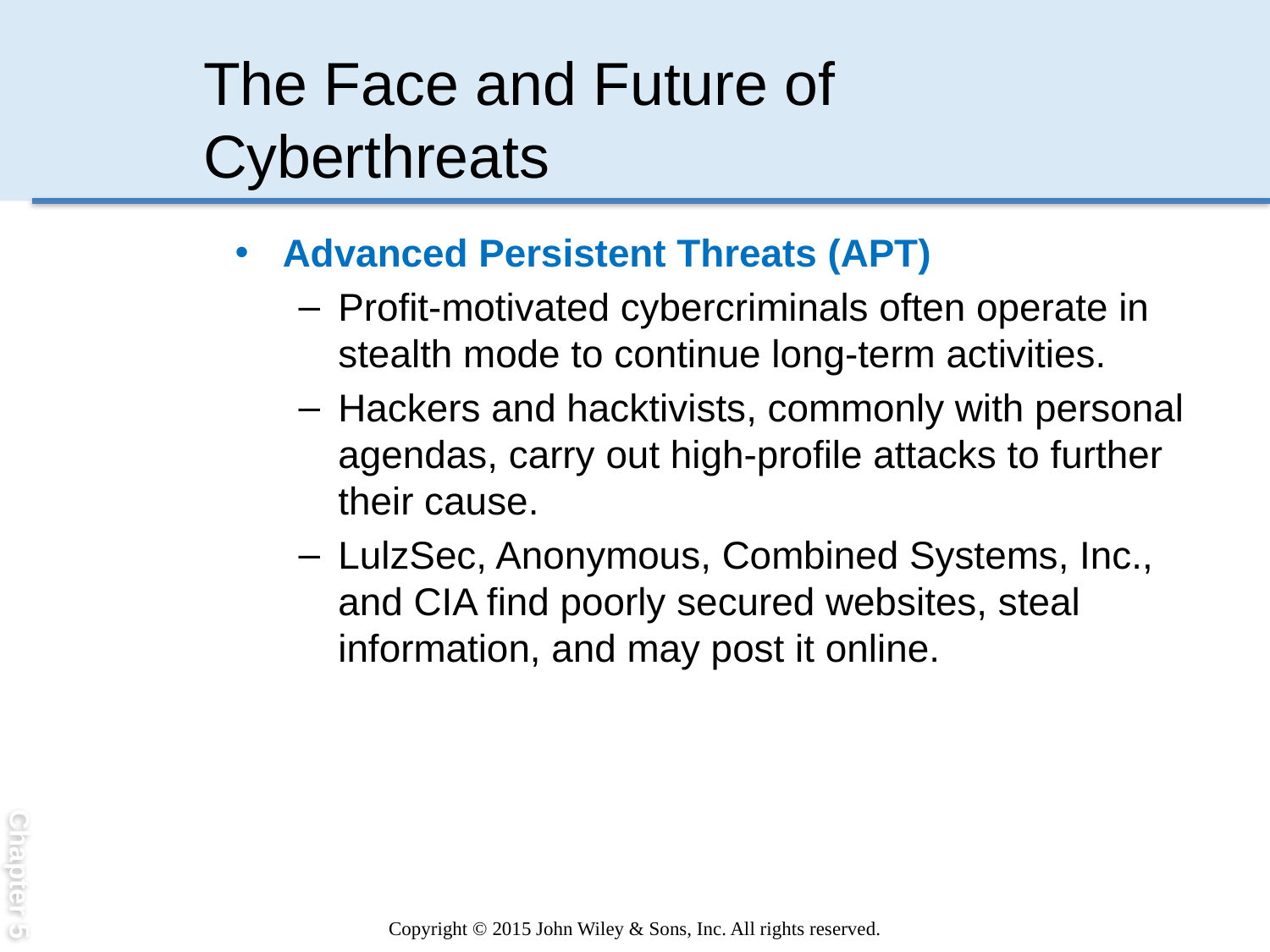

Chapter 5
# The Face and Future of Cyberthreats
Advanced Persistent Threats (APT)
Profit-motivated cybercriminals often operate in stealth mode to continue long-term activities.
Hackers and hacktivists, commonly with personal agendas, carry out high-profile attacks to further their cause.
LulzSec, Anonymous, Combined Systems, Inc., and CIA find poorly secured websites, steal information, and may post it online.